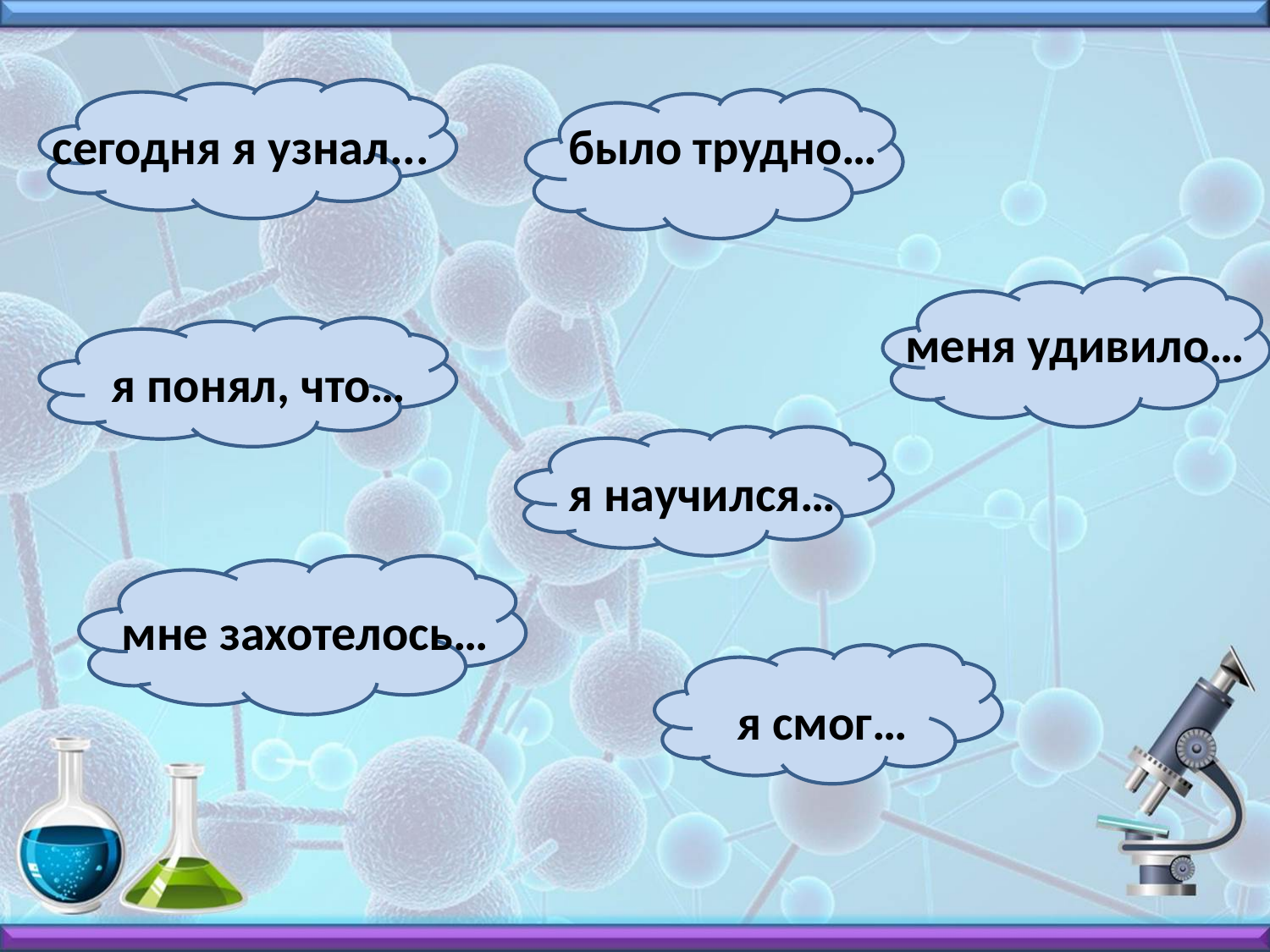

сегодня я узнал...
было трудно…

меня удивило…

я понял, что…

я научился…

мне захотелось…

я смог…